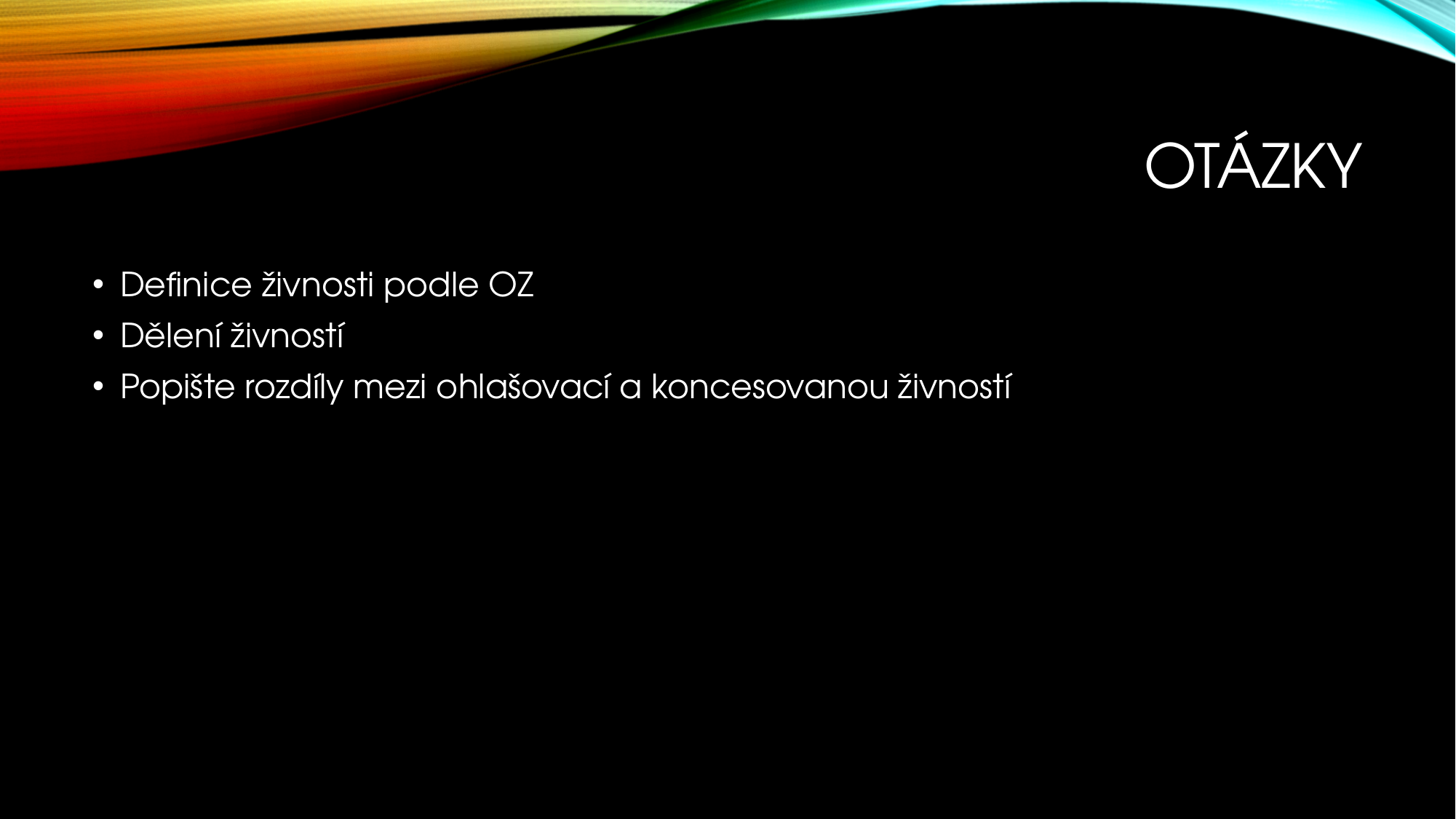

# Otázky
Definice živnosti podle OZ
Dělení živností
Popište rozdíly mezi ohlašovací a koncesovanou živností